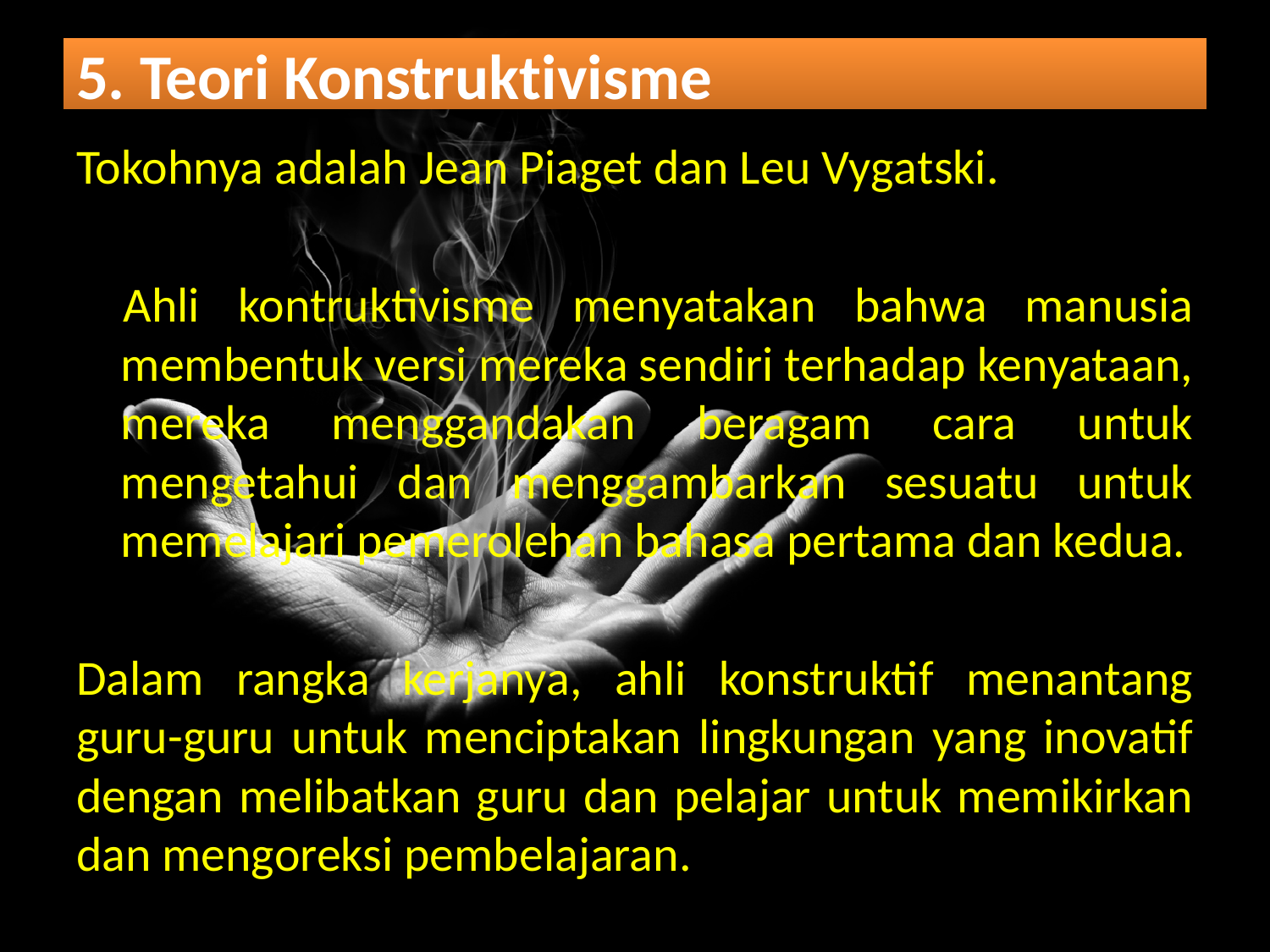

# 5. Teori Konstruktivisme
Tokohnya adalah Jean Piaget dan Leu Vygatski.

Ahli kontruktivisme menyatakan bahwa manusia membentuk versi mereka sendiri terhadap kenyataan, mereka menggandakan beragam cara untuk mengetahui dan menggambarkan sesuatu untuk memelajari pemerolehan bahasa pertama dan kedua.

Dalam rangka kerjanya, ahli konstruktif menantang guru-guru untuk menciptakan lingkungan yang inovatif dengan melibatkan guru dan pelajar untuk memikirkan dan mengoreksi pembelajaran.